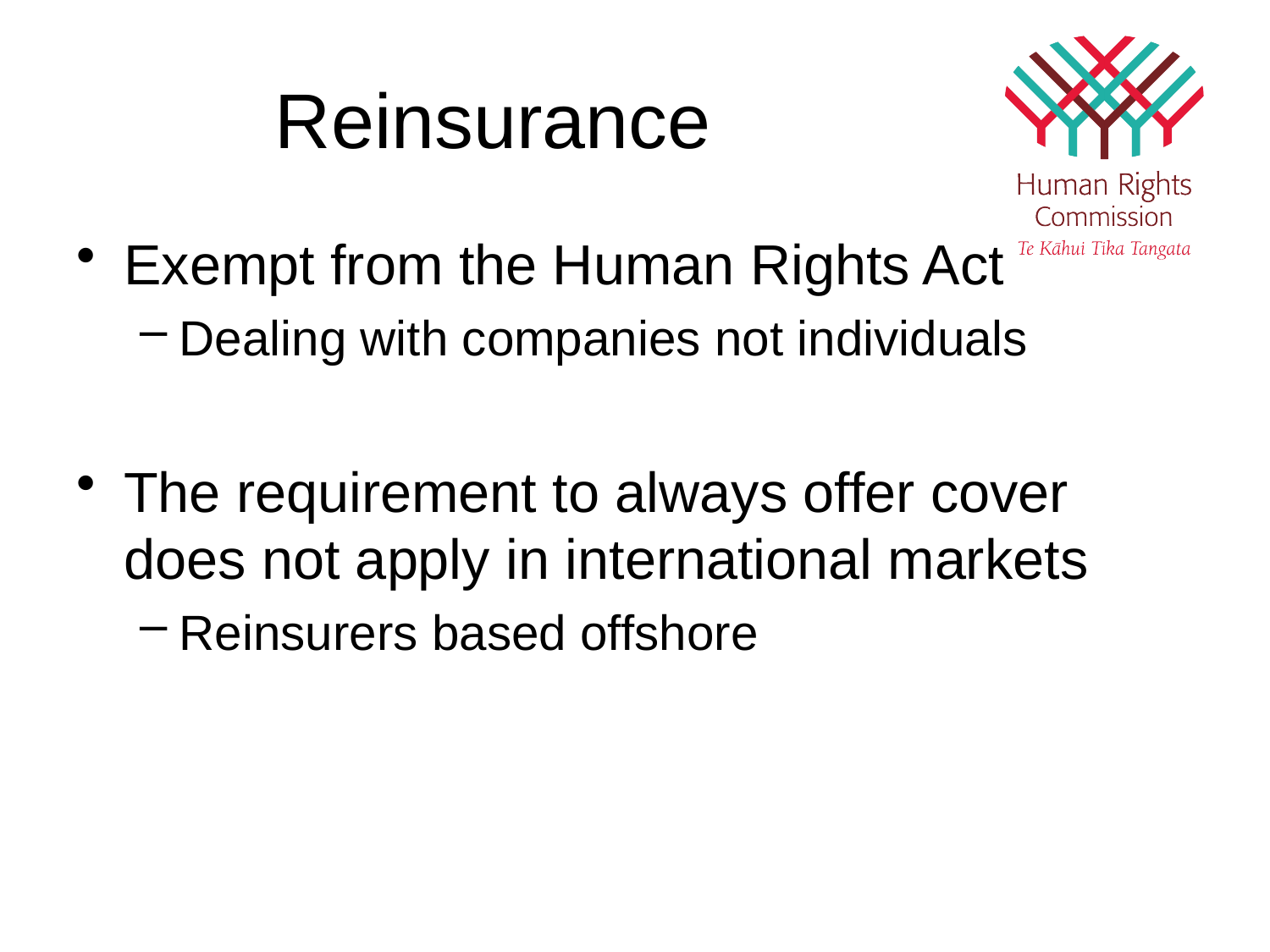

# Reinsurance
Exempt from the Human Rights Act
Dealing with companies not individuals

The requirement to always offer cover does not apply in international markets
Reinsurers based offshore